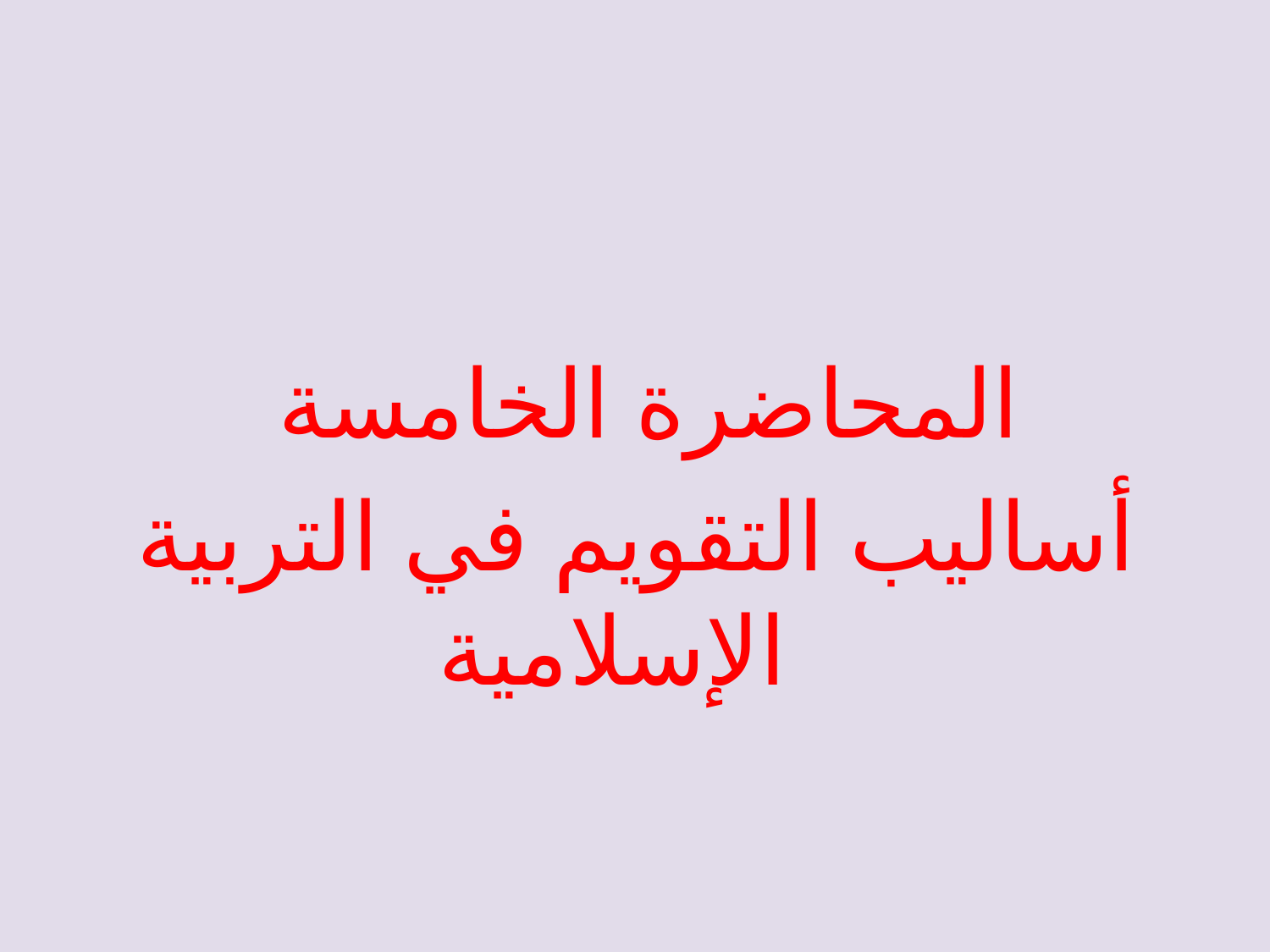

المحاضرة الخامسة
أساليب التقويم في التربية الإسلامية